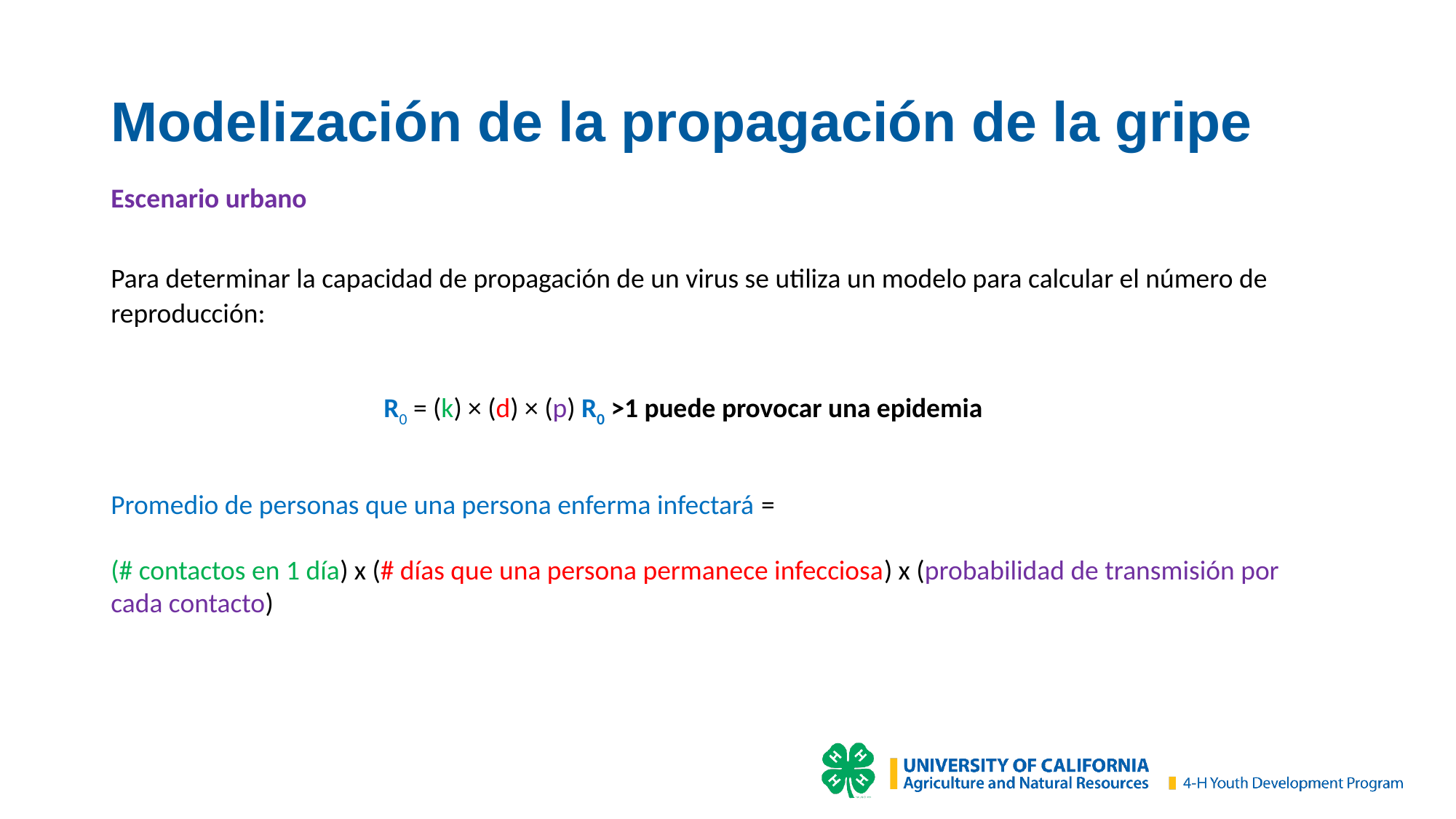

# Modelización de la propagación de la gripe
Escenario urbano

Para determinar la capacidad de propagación de un virus se utiliza un modelo para calcular el número de reproducción:

	R0 = (k) × (d) × (p) R0 >1 puede provocar una epidemia

Promedio de personas que una persona enferma infectará =

(# contactos en 1 día) x (# días que una persona permanece infecciosa) x (probabilidad de transmisión por cada contacto)